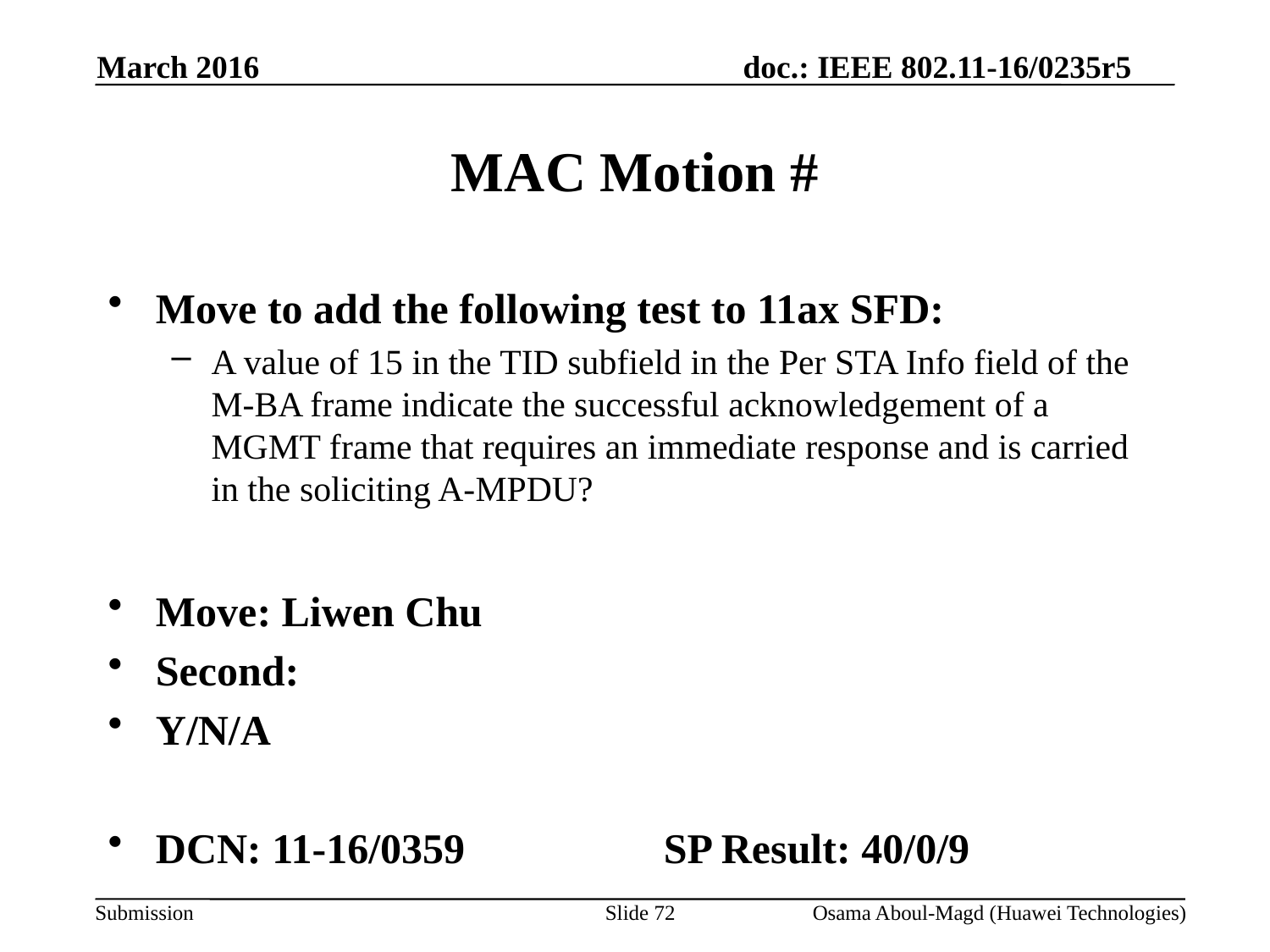

March 2016
# MAC Motion #
Move to add the following test to 11ax SFD:
A value of 15 in the TID subfield in the Per STA Info field of the M-BA frame indicate the successful acknowledgement of a MGMT frame that requires an immediate response and is carried in the soliciting A-MPDU?

Move: Liwen Chu
Second:
Y/N/A

DCN: 11-16/0359		SP Result: 40/0/9

Slide 72
Osama Aboul-Magd (Huawei Technologies)